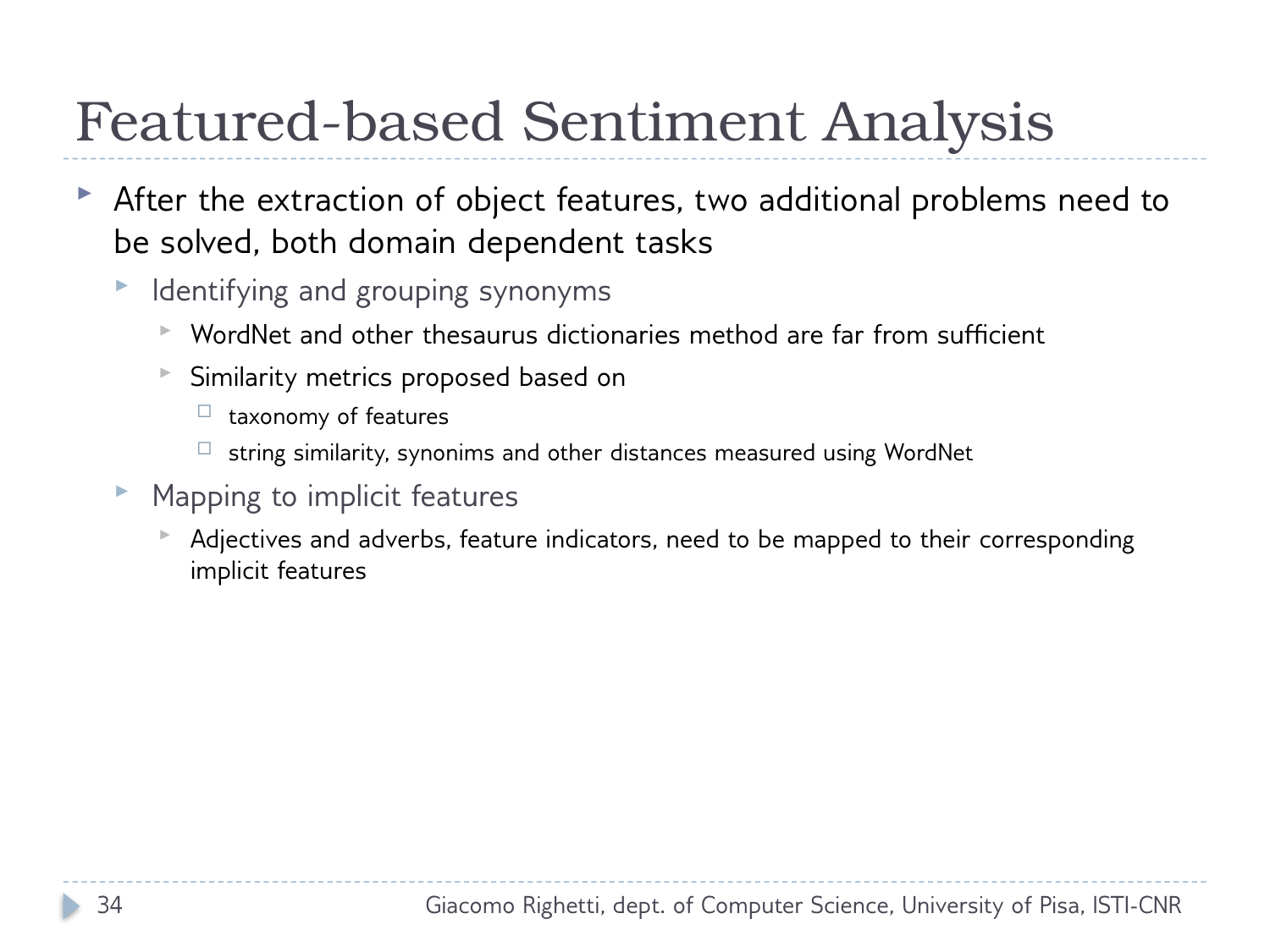

# Featured-based Sentiment Analysis
After the extraction of object features, two additional problems need to be solved, both domain dependent tasks
Identifying and grouping synonyms
WordNet and other thesaurus dictionaries method are far from sufficient
Similarity metrics proposed based on
taxonomy of features
string similarity, synonims and other distances measured using WordNet
Mapping to implicit features
Adjectives and adverbs, feature indicators, need to be mapped to their corresponding implicit features
34
Giacomo Righetti, dept. of Computer Science, University of Pisa, ISTI-CNR